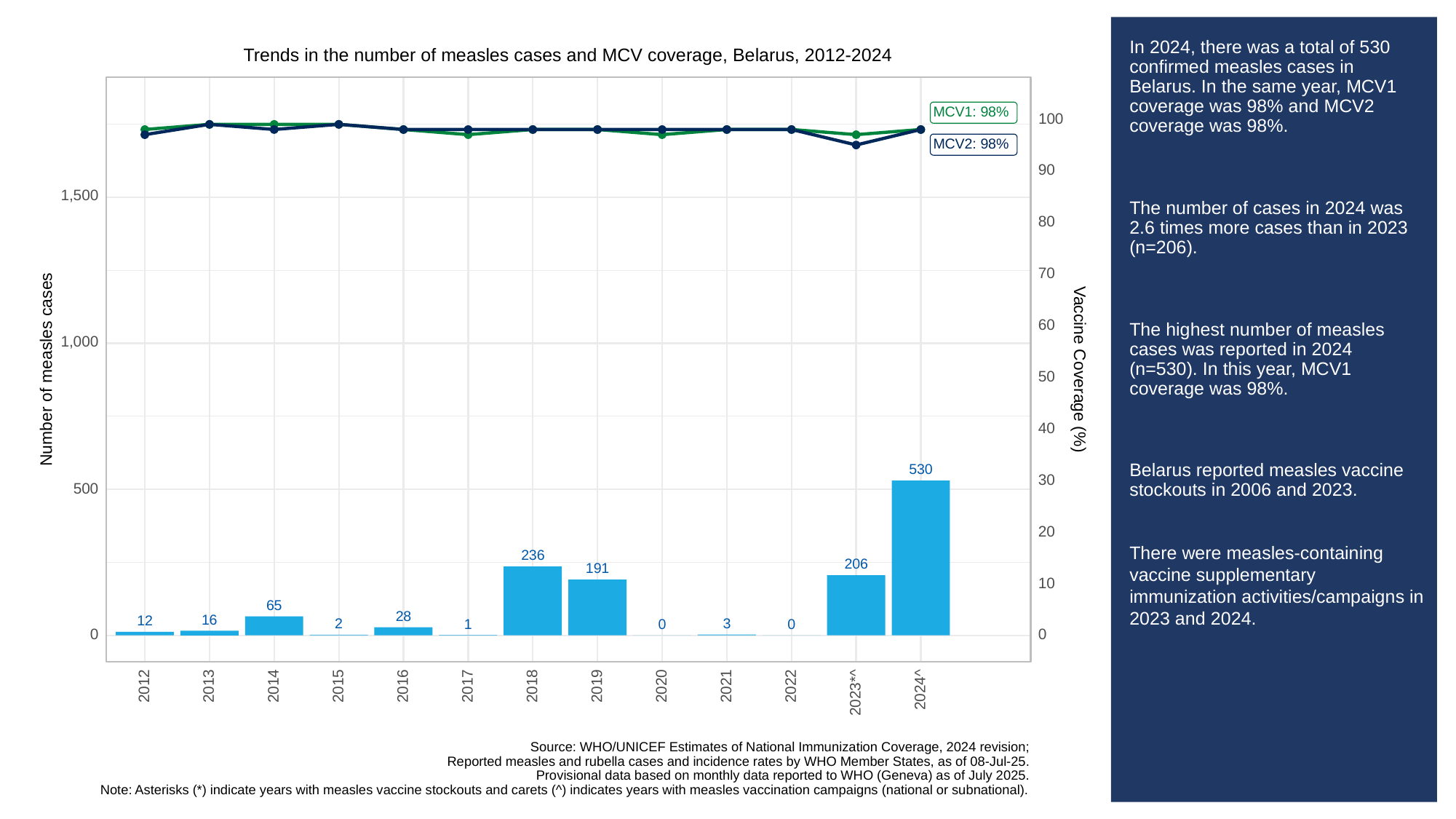

# In 2024, there was a total of 530 confirmed measles cases in Belarus. In the same year, MCV1 coverage was 98% and MCV2 coverage was 98%.

The number of cases in 2024 was 2.6 times more cases than in 2023 (n=206).

The highest number of measles cases was reported in 2024 (n=530). In this year, MCV1 coverage was 98%.

Belarus reported measles vaccine stockouts in 2006 and 2023.

There were measles-containing vaccine supplementary immunization activities/campaigns in 2023 and 2024.

Trends in the number of measles cases and MCV coverage, Belarus, 2012-2024

MCV1: 98%
100

MCV2: 98%

90
1,500

80
70

60
1,000

Vaccine Coverage (%)
Number of measles cases
50

40
530
30

500

20
236
206

191

10

65
28
16

12
3
2
1
0
0

0
0

2013
2012
2014
2015
2016
2017
2018
2019
2020
2021
2022
2024^
2023*^
Source: WHO/UNICEF Estimates of National Immunization Coverage, 2024 revision;
Reported measles and rubella cases and incidence rates by WHO Member States, as of 08-Jul-25.
Provisional data based on monthly data reported to WHO (Geneva) as of July 2025.
Note: Asterisks (*) indicate years with measles vaccine stockouts and carets (^) indicates years with measles vaccination campaigns (national or subnational).